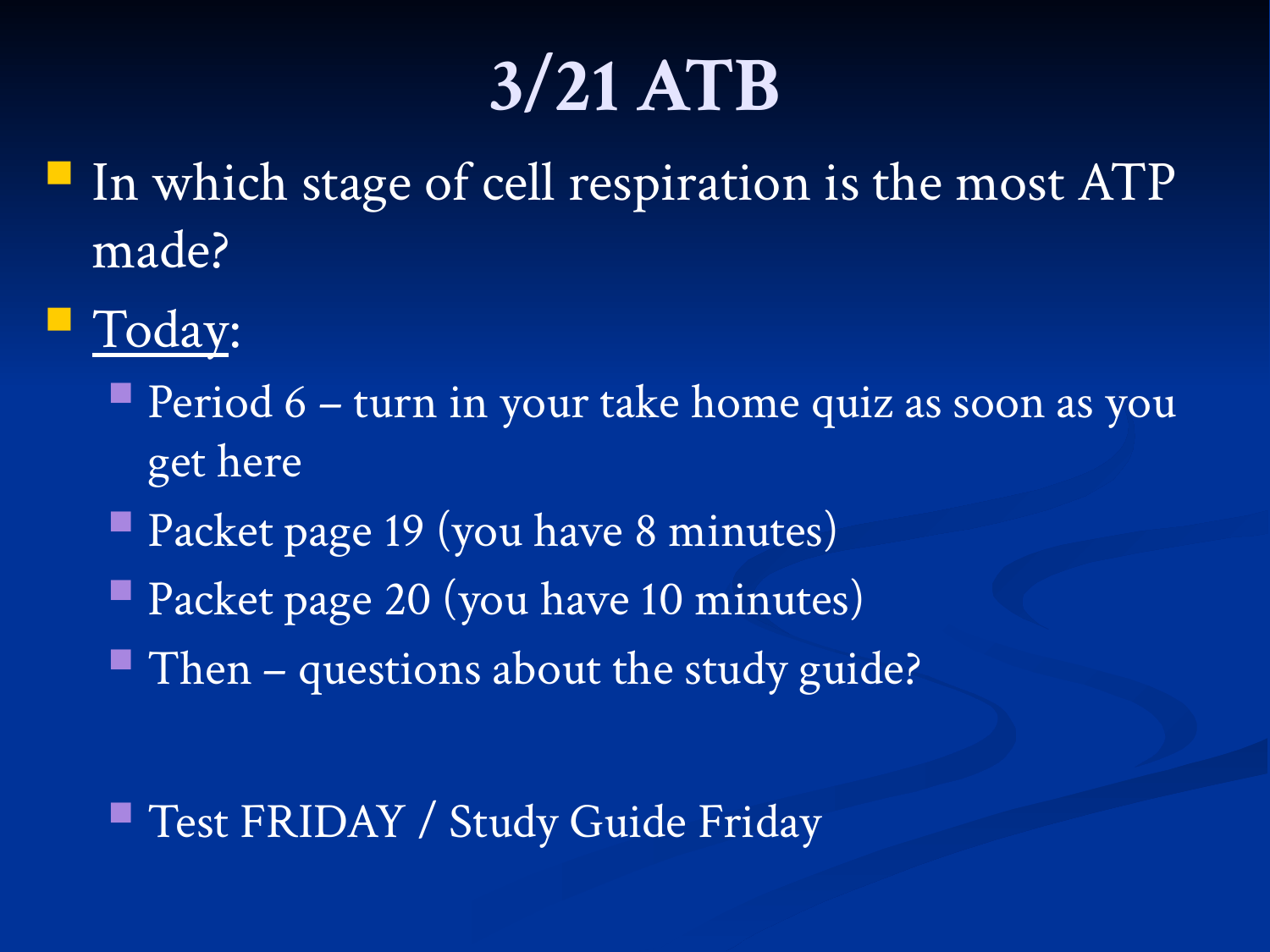

# 3/21 ATB
In which stage of cell respiration is the most ATP made?
Today:
Period 6 – turn in your take home quiz as soon as you get here
Packet page 19 (you have 8 minutes)
Packet page 20 (you have 10 minutes)
Then – questions about the study guide?

Test FRIDAY / Study Guide Friday